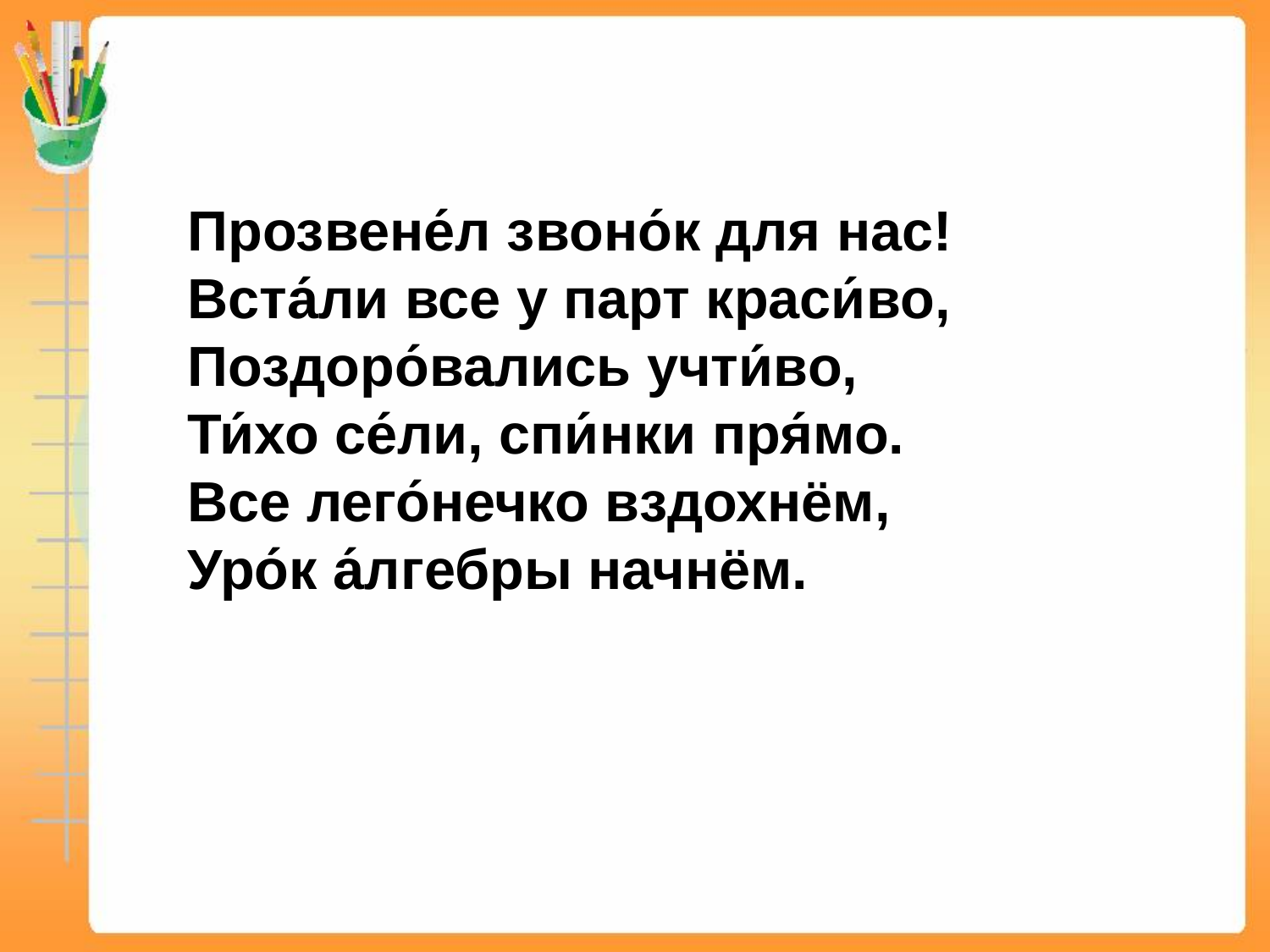

Прозвене́л звоно́к для нас!
Вста́ли все у парт краси́во,
Поздоро́вались учти́во,
Ти́хо се́ли, спи́нки пря́мо.
Все лего́нечко вздохнём,
Уро́к а́лгебры начнём.